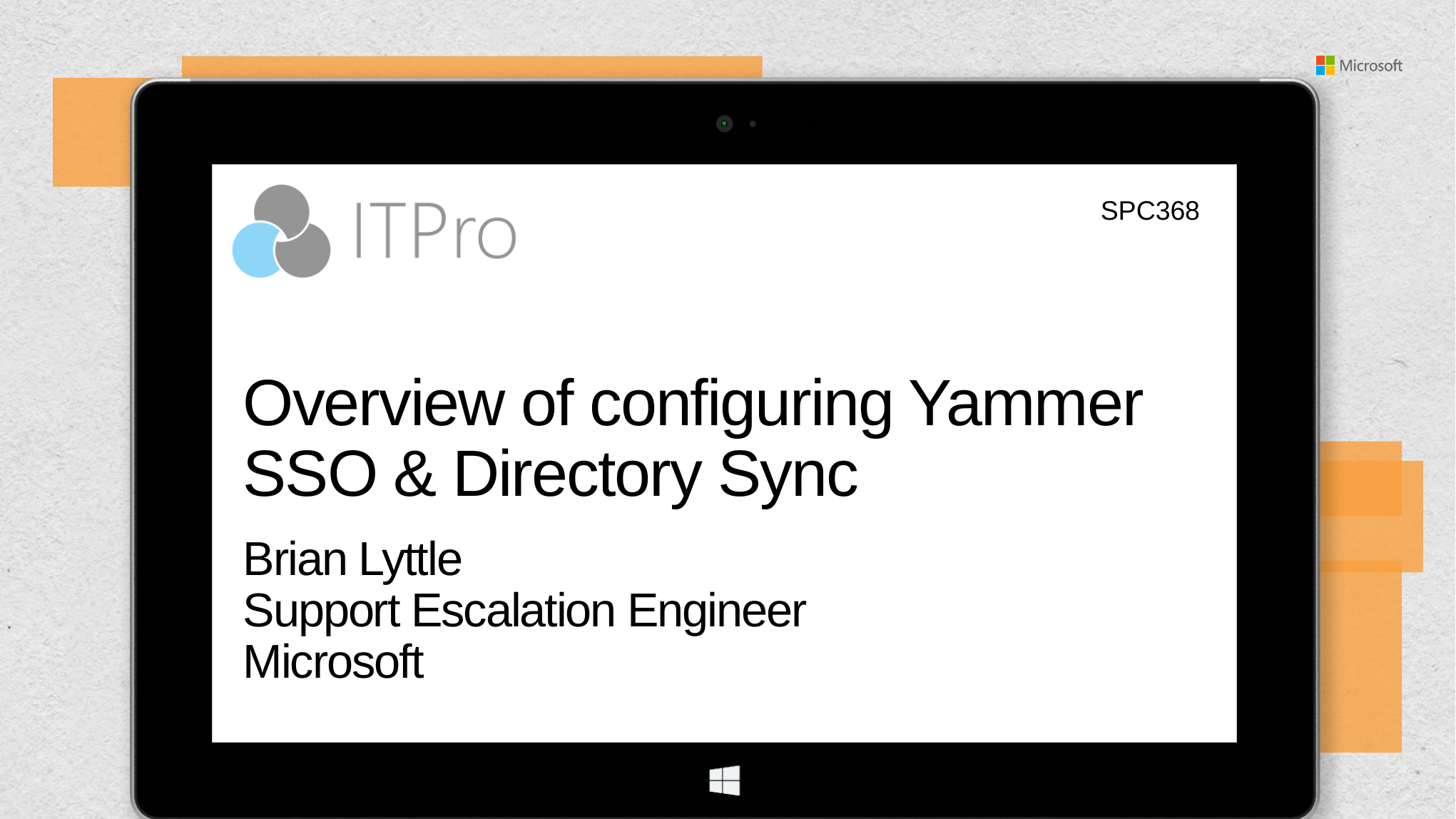

SPC368
# Overview of configuring Yammer SSO & Directory Sync
Brian Lyttle
Support Escalation Engineer
Microsoft